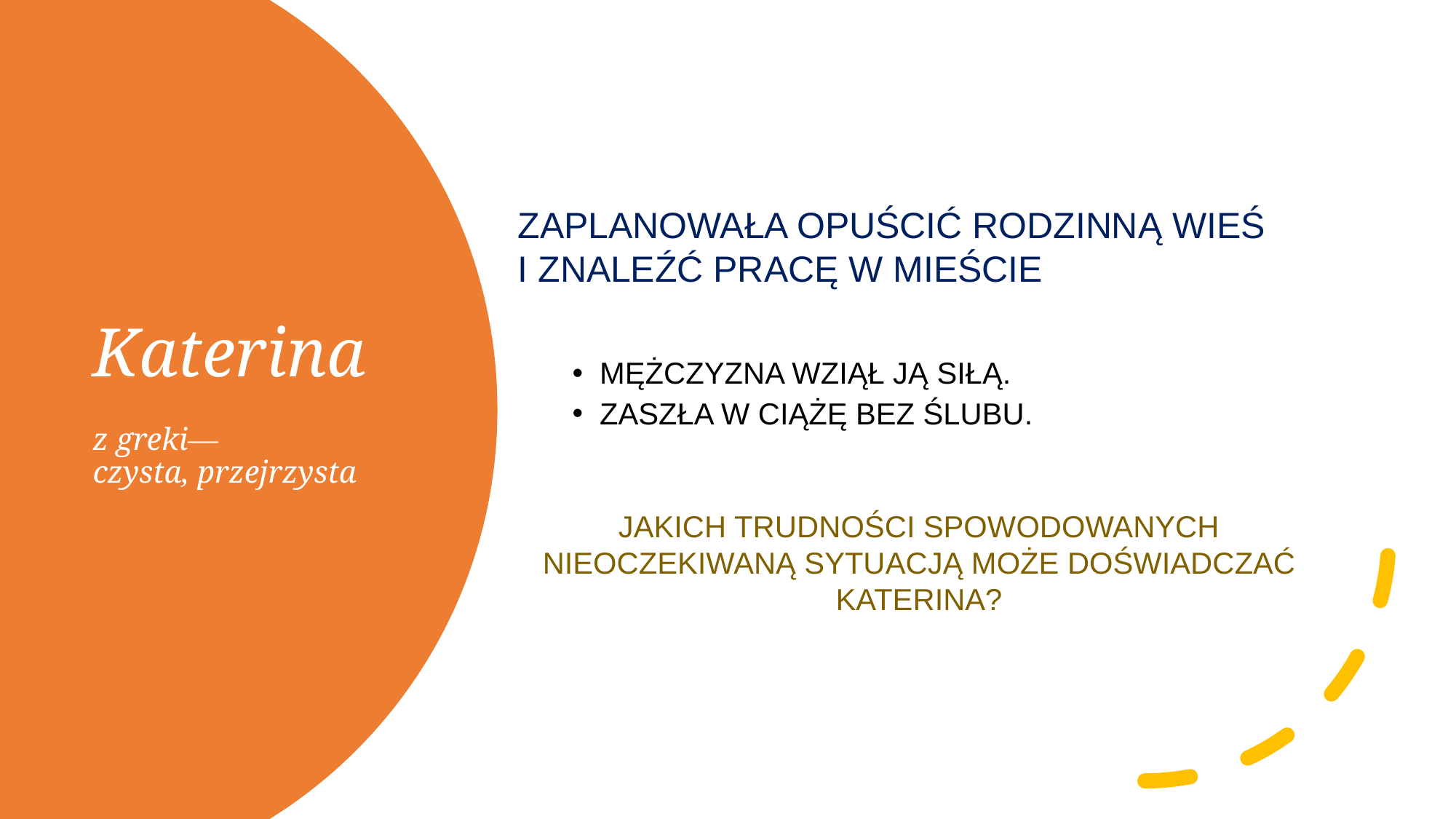

ZAPLANOWAŁA OPUŚCIĆ RODZINNĄ WIEŚ
I ZNALEŹĆ PRACĘ W MIEŚCIE

MĘŻCZYZNA WZIĄŁ JĄ SIŁĄ.
ZASZŁA W CIĄŻĘ BEZ ŚLUBU.

JAKICH TRUDNOŚCI SPOWODOWANYCH NIEOCZEKIWANĄ SYTUACJĄ MOŻE DOŚWIADCZAĆ KATERINA?
# Katerina z greki— czysta, przejrzysta